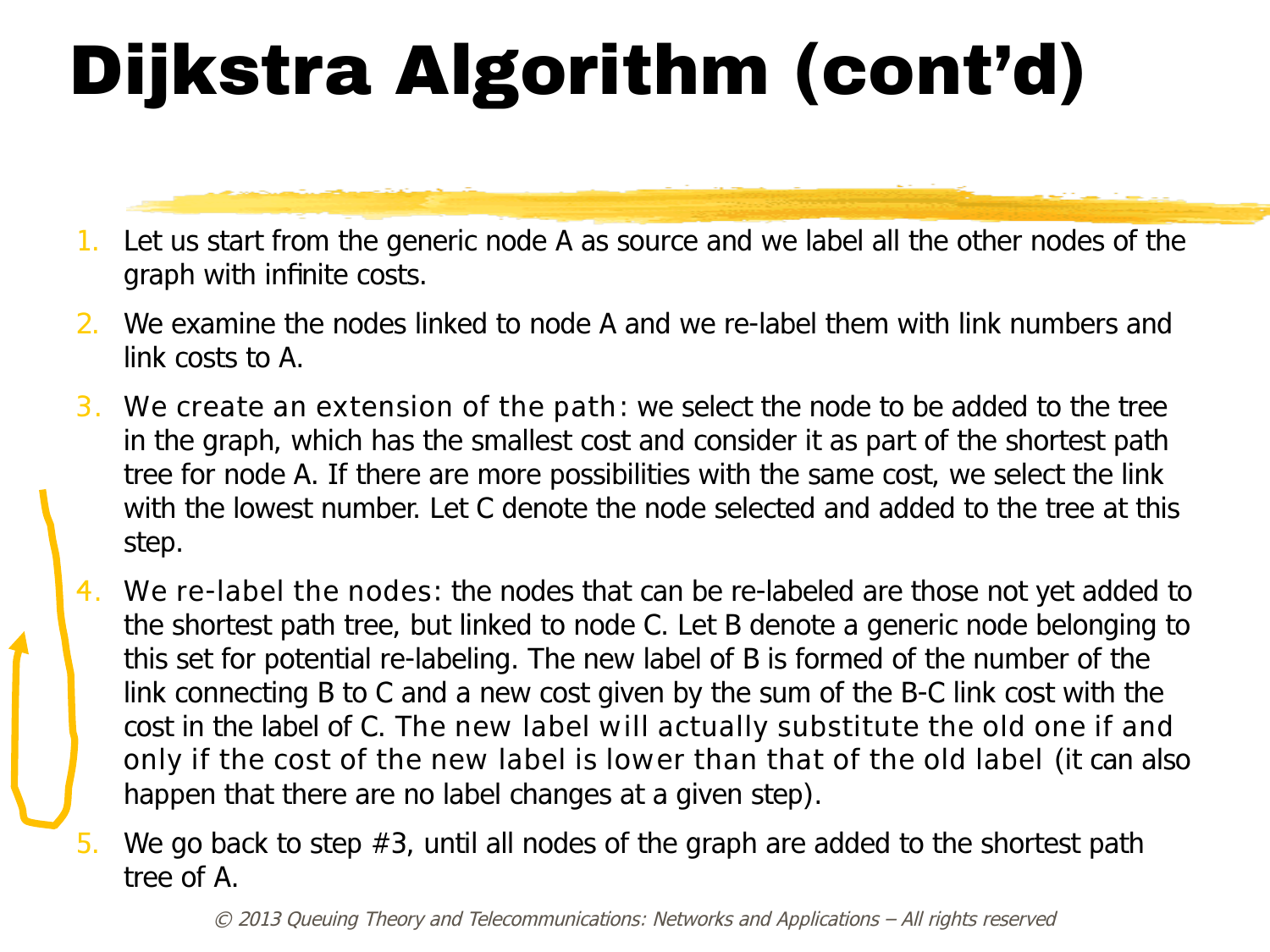

# Dijkstra Algorithm (cont’d)

Let us start from the generic node A as source and we label all the other nodes of the graph with infinite costs.

We examine the nodes linked to node A and we re-label them with link numbers and link costs to A.

We create an extension of the path: we select the node to be added to the tree in the graph, which has the smallest cost and consider it as part of the shortest path tree for node A. If there are more possibilities with the same cost, we select the link with the lowest number. Let C denote the node selected and added to the tree at this step.

We re-label the nodes: the nodes that can be re-labeled are those not yet added to the shortest path tree, but linked to node C. Let B denote a generic node belonging to this set for potential re-labeling. The new label of B is formed of the number of the link connecting B to C and a new cost given by the sum of the B-C link cost with the cost in the label of C. The new label will actually substitute the old one if and only if the cost of the new label is lower than that of the old label (it can also happen that there are no label changes at a given step).

We go back to step #3, until all nodes of the graph are added to the shortest path tree of A.

© 2013 Queuing Theory and Telecommunications: Networks and Applications – All rights reserved